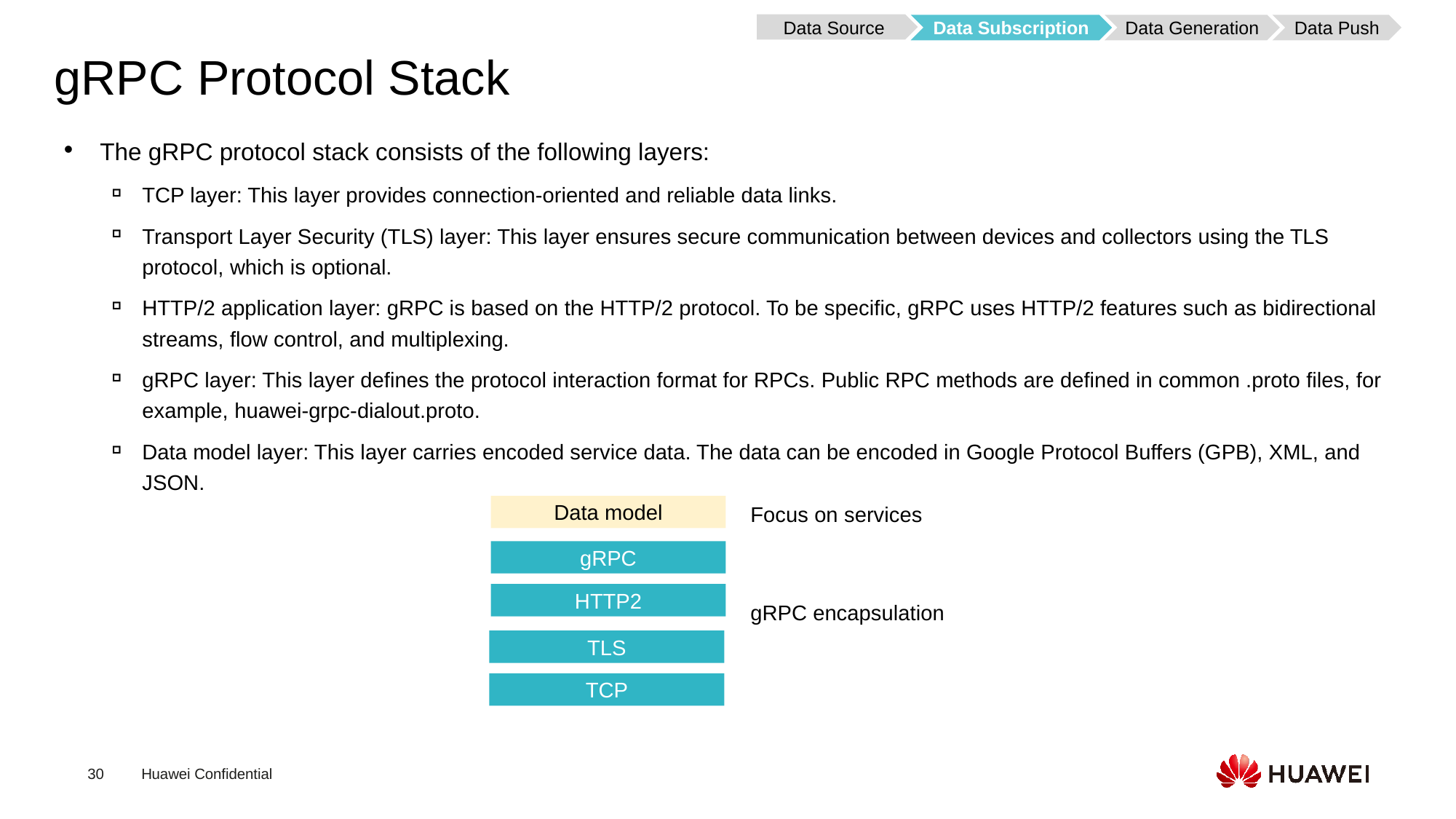

Data Source
Data Subscription
Data Generation
Data Push
# gRPC Protocol Stack
The gRPC protocol stack consists of the following layers:
TCP layer: This layer provides connection-oriented and reliable data links.
Transport Layer Security (TLS) layer: This layer ensures secure communication between devices and collectors using the TLS protocol, which is optional.
HTTP/2 application layer: gRPC is based on the HTTP/2 protocol. To be specific, gRPC uses HTTP/2 features such as bidirectional streams, flow control, and multiplexing.
gRPC layer: This layer defines the protocol interaction format for RPCs. Public RPC methods are defined in common .proto files, for example, huawei-grpc-dialout.proto.
Data model layer: This layer carries encoded service data. The data can be encoded in Google Protocol Buffers (GPB), XML, and JSON.
Data model
gRPC
HTTP2
TLS
TCP
Focus on services
gRPC encapsulation